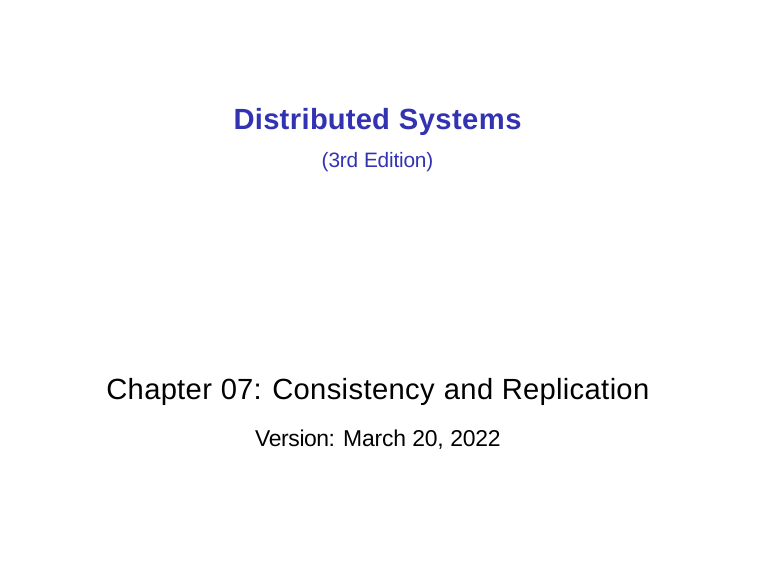

# Distributed Systems
(3rd Edition)
Chapter 07: Consistency and Replication
Version: March 20, 2022